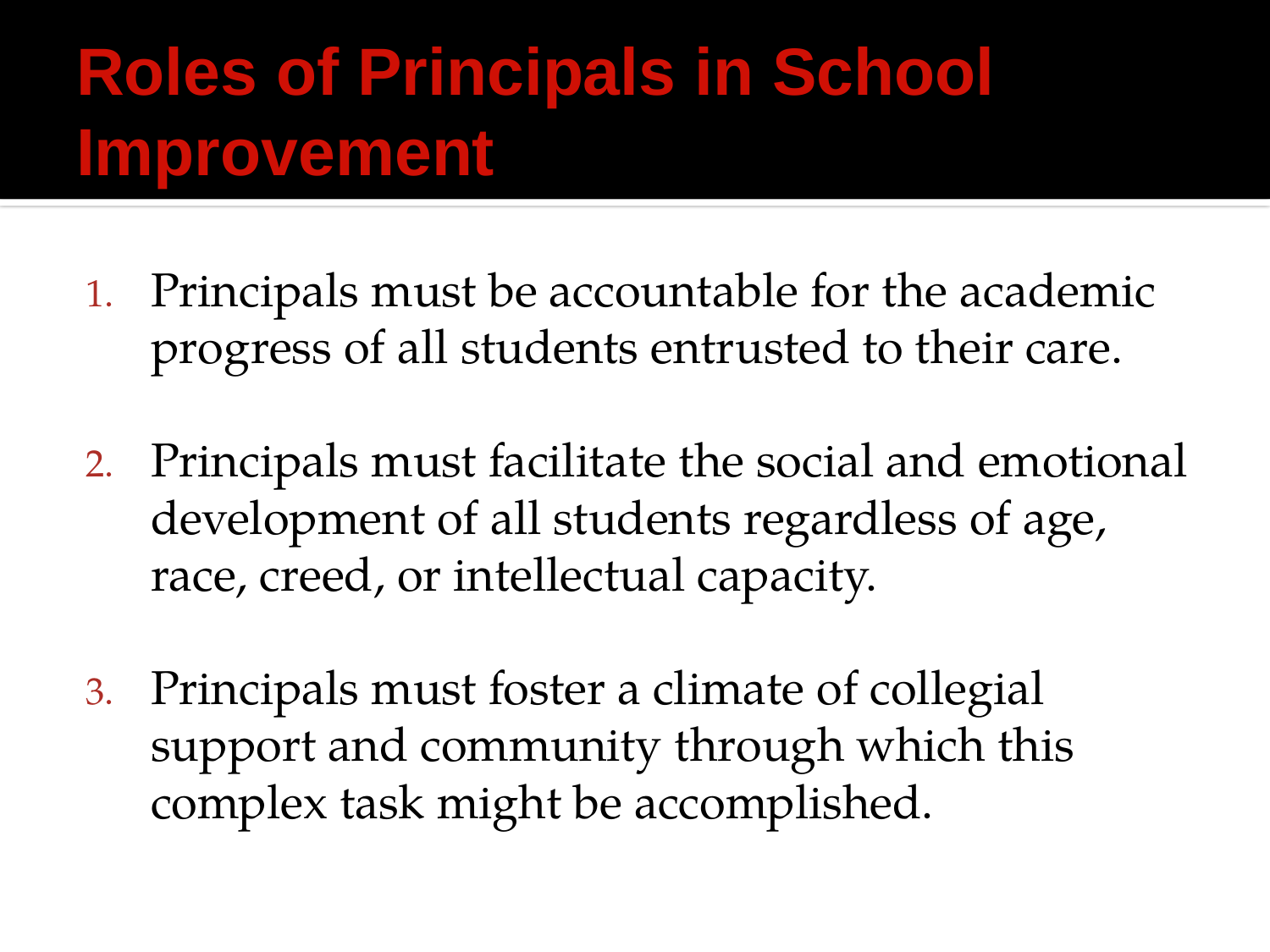

# Roles of Principals in School Improvement
Principals must be accountable for the academic progress of all students entrusted to their care.

Principals must facilitate the social and emotional development of all students regardless of age, race, creed, or intellectual capacity.

Principals must foster a climate of collegial support and community through which this complex task might be accomplished.